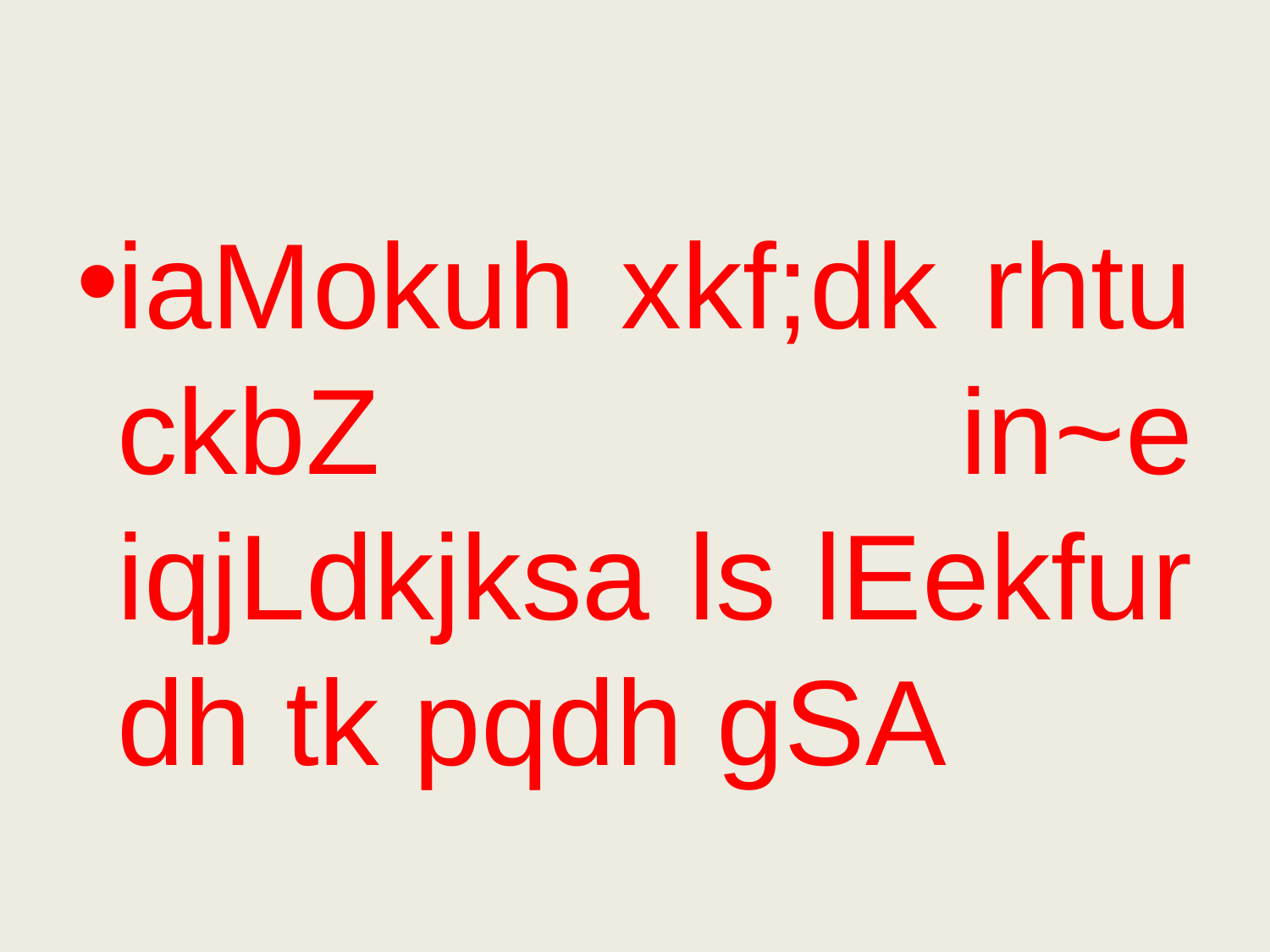

#
iaMokuh xkf;dk rhtu ckbZ in~e iqjLdkjksa ls lEekfur dh tk pqdh gSA